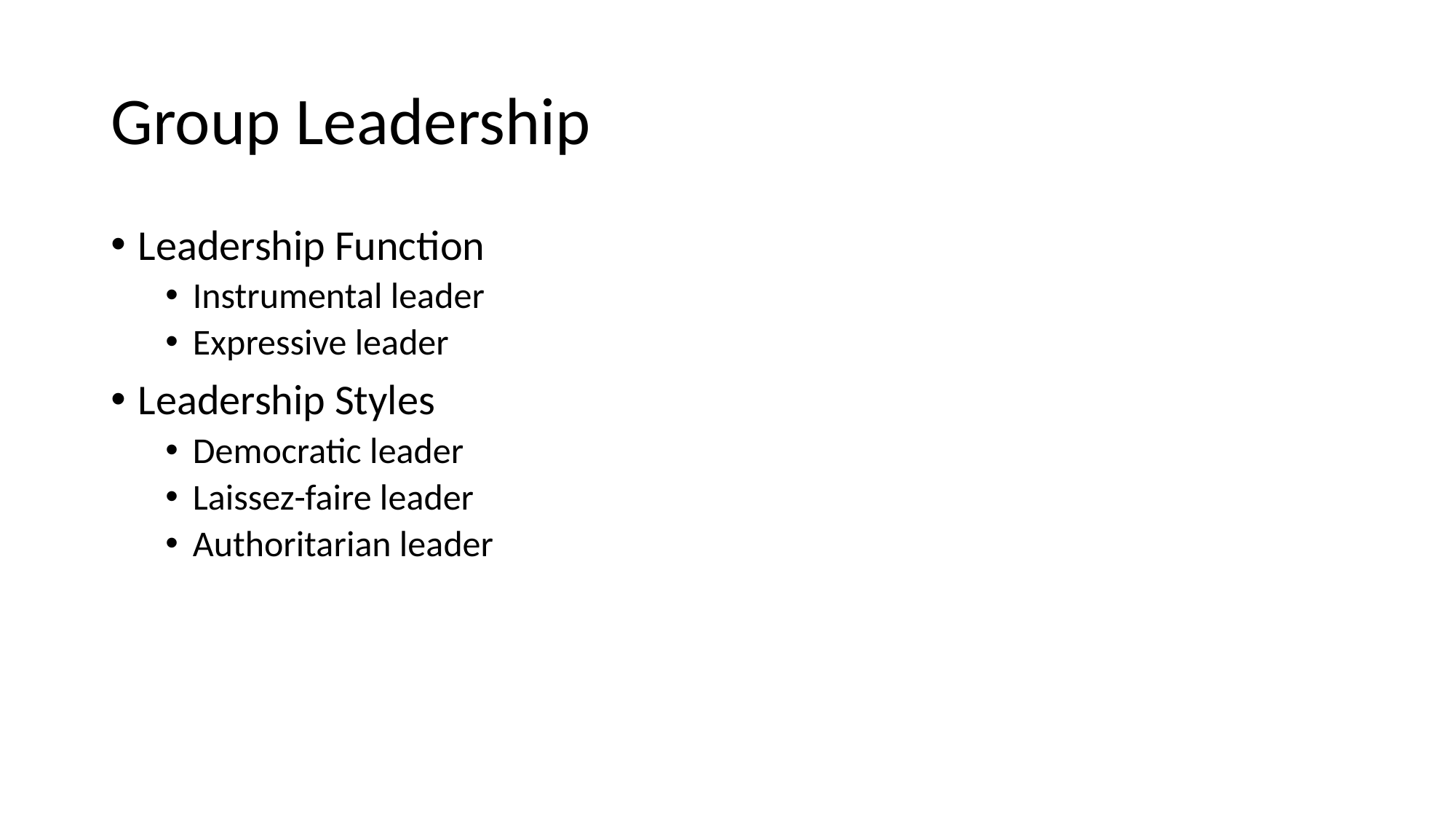

# Group Leadership
Leadership Function
Instrumental leader
Expressive leader
Leadership Styles
Democratic leader
Laissez-faire leader
Authoritarian leader